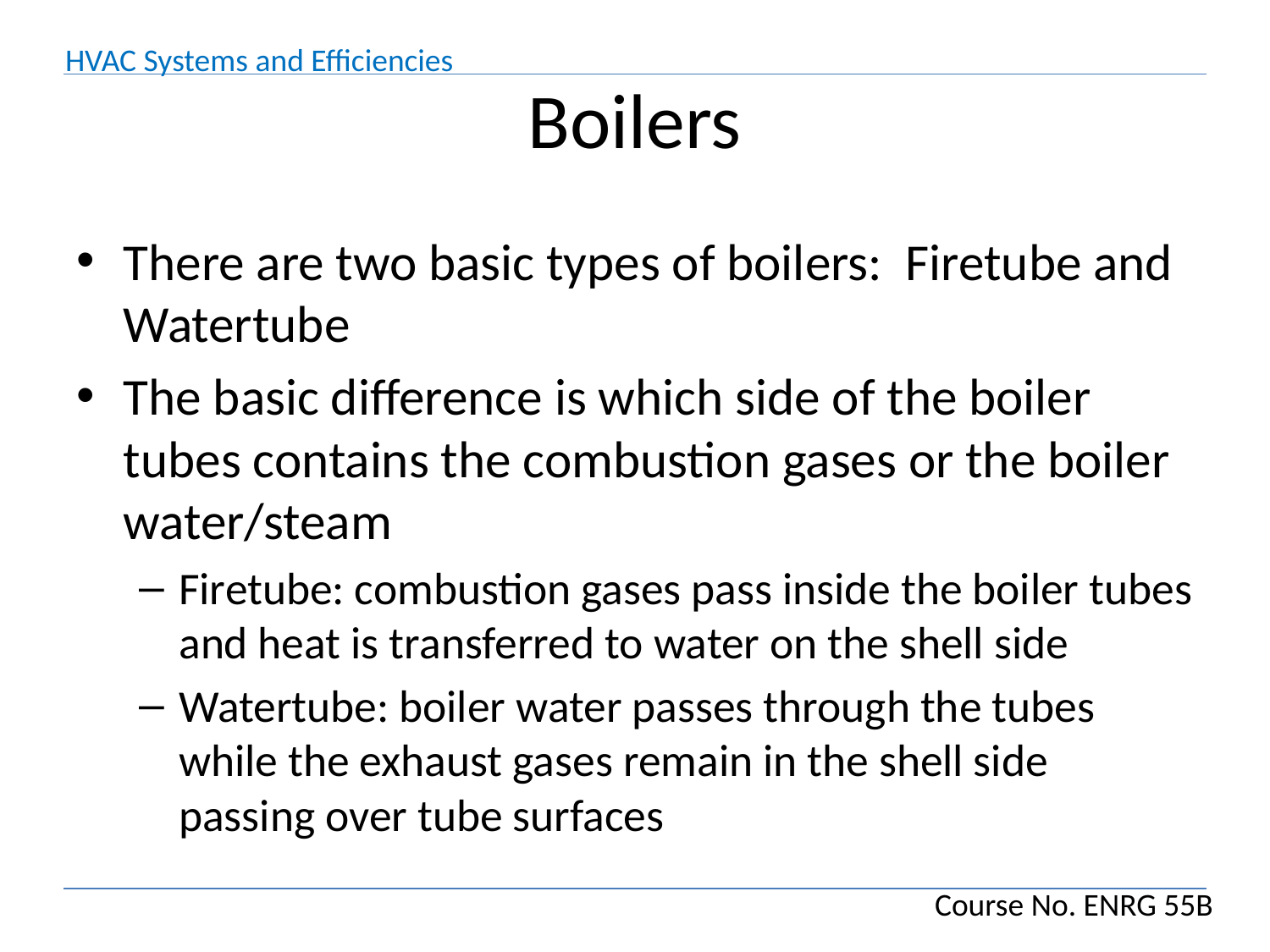

# Boilers
There are two basic types of boilers:  Firetube and Watertube
The basic difference is which side of the boiler tubes contains the combustion gases or the boiler water/steam
Firetube: combustion gases pass inside the boiler tubes and heat is transferred to water on the shell side
Watertube: boiler water passes through the tubes while the exhaust gases remain in the shell side passing over tube surfaces